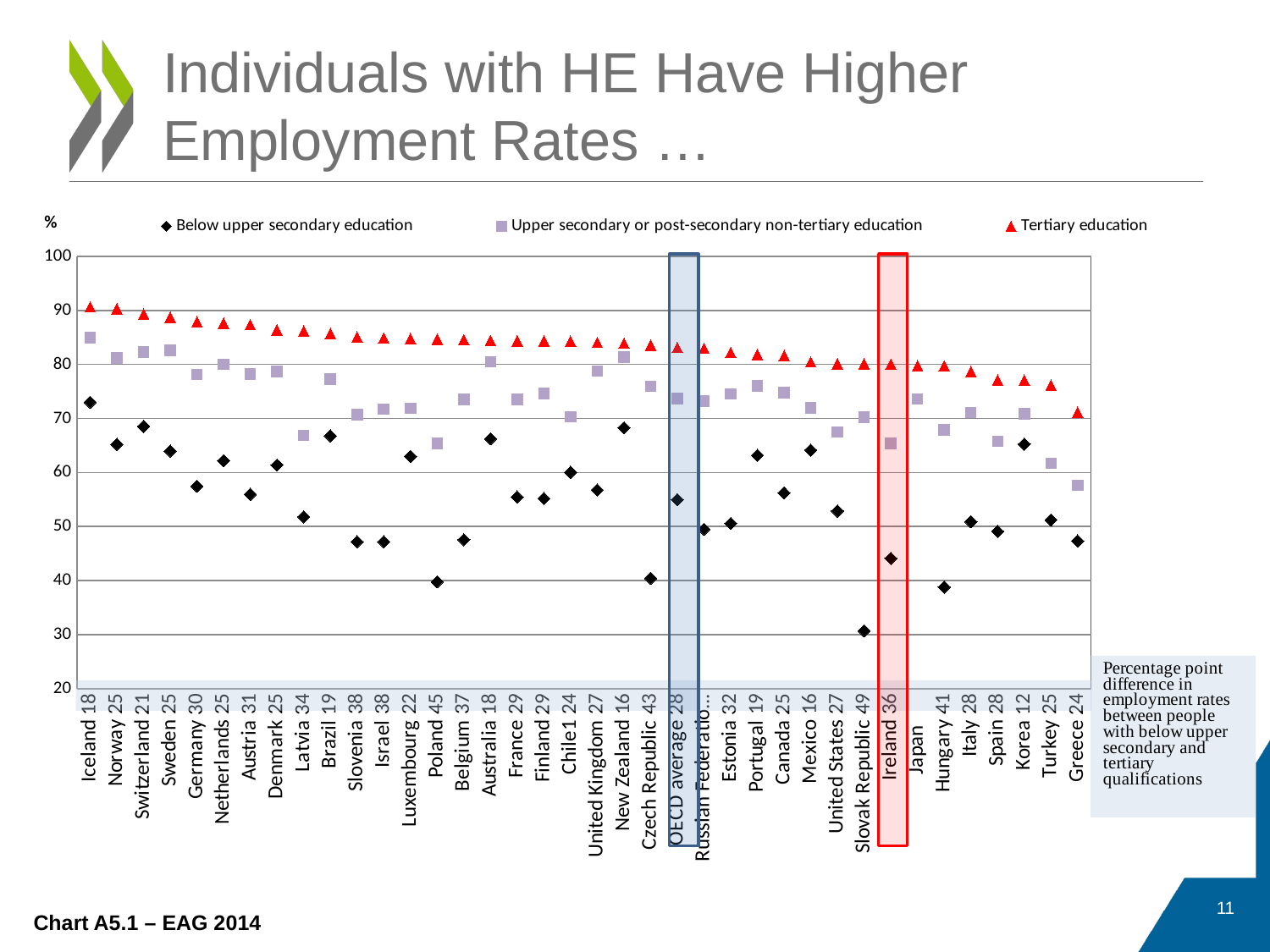

# Individuals with HE Have Higher Employment Rates …

### Chart

| Category | Below upper secondary education | Upper secondary or post-secondary non-tertiary education | Tertiary education |
|---|---|---|---|
| Iceland 18 | 73.01410196628919 | 84.93989139834545 | 90.64663620674571 |
| Norway 25 | 65.21555328458003 | 81.21729898475569 | 90.26357187366946 |
| Switzerland 21 | 68.5406305118462 | 82.28259123807462 | 89.30715284133832 |
| Sweden 25 | 63.97323459165288 | 82.57766587994155 | 88.7432518944352 |
| Germany 30 | 57.469938654597385 | 78.18343242259836 | 87.89046266936732 |
| Netherlands 25 | 62.1947256582611 | 80.01175311012493 | 87.63991692955013 |
| Austria 31 | 55.97191643324484 | 78.24852282746664 | 87.35485804277945 |
| Denmark 25 | 61.39704666006883 | 78.65349062729497 | 86.38439166323569 |
| Latvia 34 | 51.79200610312314 | 66.85233759220934 | 86.20601673765874 |
| Brazil 19 | 66.78503918777255 | 77.28284708584098 | 85.74221563618372 |
| Slovenia 38 | 47.193942148727224 | 70.69344516247163 | 85.09241234768947 |
| Israel 38 | 47.18144383773261 | 71.70570242639936 | 84.86021792846554 |
| Luxembourg 22 | 62.98417556592295 | 71.86794976218488 | 84.79943329093315 |
| Poland 45 | 39.76239489179946 | 65.38913803385515 | 84.6680337127268 |
| Belgium 37 | 47.56611707155278 | 73.4925084240397 | 84.5615792420887 |
| Australia 18 | 66.244844848715 | 80.49342169879708 | 84.43742606780535 |
| France 29 | 55.483387618949365 | 73.53508612709615 | 84.36738146176427 |
| Finland 29 | 55.207378288750306 | 74.6161783157359 | 84.36234738399119 |
| Chile1 24 | 60.03655647662587 | 70.31059189559447 | 84.29744123450482 |
| United Kingdom 27 | 56.77273186575731 | 78.7882249758463 | 84.06556215137792 |
| New Zealand 16 | 68.28014292615525 | 81.32985027394966 | 83.91885533907505 |
| Czech Republic 43 | 40.431568826199715 | 75.92284217423978 | 83.56320427010526 |
| OECD average 28 | 54.98027712577233 | 73.72013795459631 | 83.12696662120587 |
| Russian Federation 33 | 49.52154990839869 | 73.23254216761548 | 82.9895873874578 |
| Estonia 32 | 50.57791675760605 | 74.52039075699534 | 82.22929007566067 |
| Portugal 19 | 63.18148081768492 | 76.00364656584763 | 81.83729797033959 |
| Canada 25 | 56.24441823038625 | 74.76281178729059 | 81.66091182450803 |
| Mexico 16 | 64.14840729061682 | 71.93833053468384 | 80.46288013791373 |
| United States 27 | 52.879898288661934 | 67.46883723753197 | 80.13932840785243 |
| Slovak Republic 49 | 30.70884969088641 | 70.25236842912086 | 80.12039074592082 |
| Ireland 36 | 44.1064399601765 | 65.35569010880297 | 80.04163220771827 |
| Japan       | None | 73.6217133163698 | 79.76691485917773 |
| Hungary 41 | 38.79442392734694 | 67.89053776000377 | 79.71656641182292 |
| Italy 28 | 50.903592548593544 | 71.0630531856254 | 78.71272355585819 |
| Spain 28 | 49.11027653374014 | 65.74825609080395 | 77.1305641173622 |
| Korea 12 | 65.25045116618905 | 70.87877222395508 | 77.10311986790884 |
| Turkey 25 | 51.23470327645949 | 61.70545057004529 | 76.17150445835705 |
| Greece 24 | 47.34273388556397 | 57.60570007138397 | 71.1700785422492 |

11
Chart A5.1 – EAG 2014